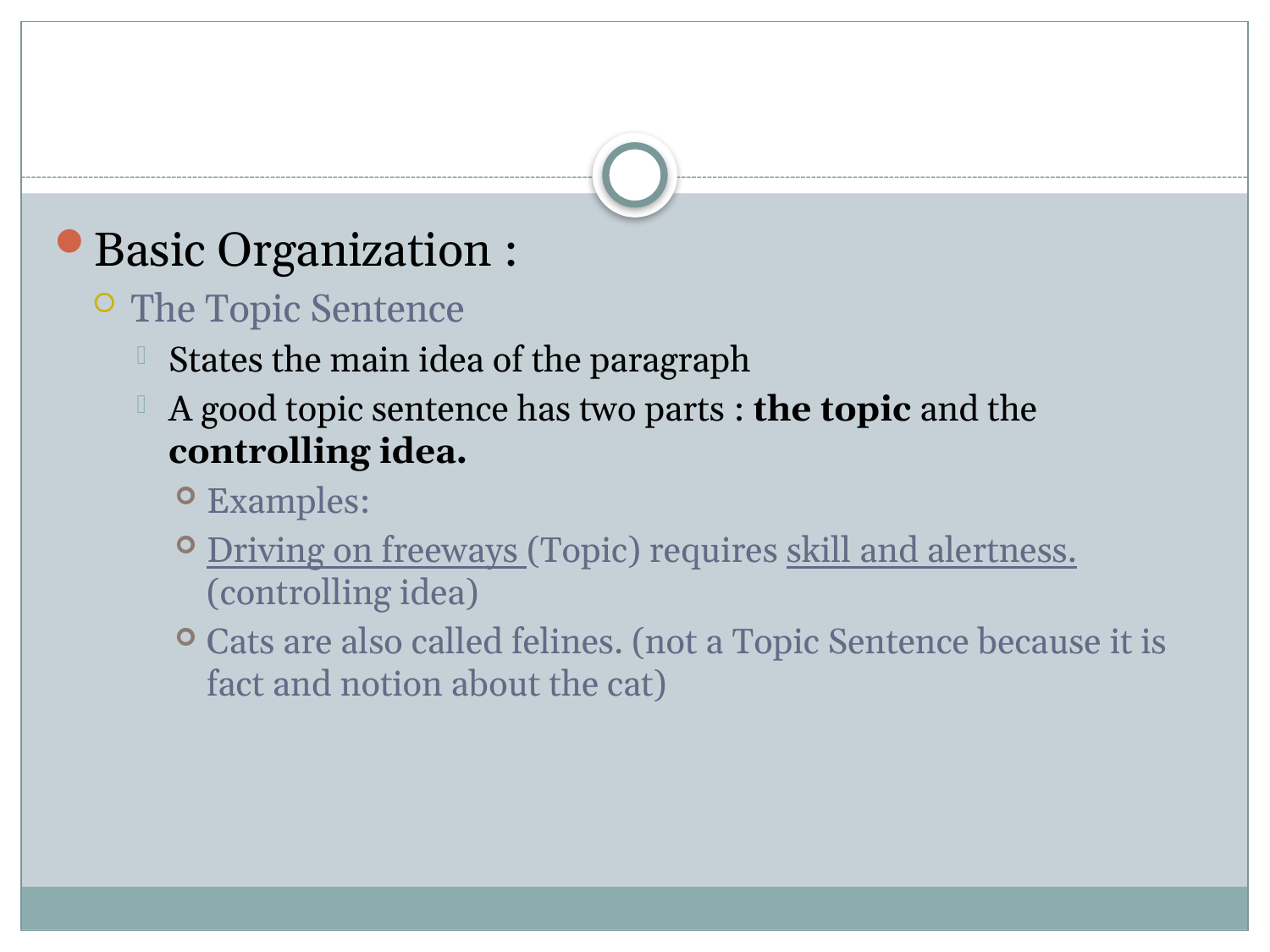

#
Basic Organization :
The Topic Sentence
States the main idea of the paragraph
A good topic sentence has two parts : the topic and the controlling idea.
Examples:
Driving on freeways (Topic) requires skill and alertness. (controlling idea)
Cats are also called felines. (not a Topic Sentence because it is fact and notion about the cat)